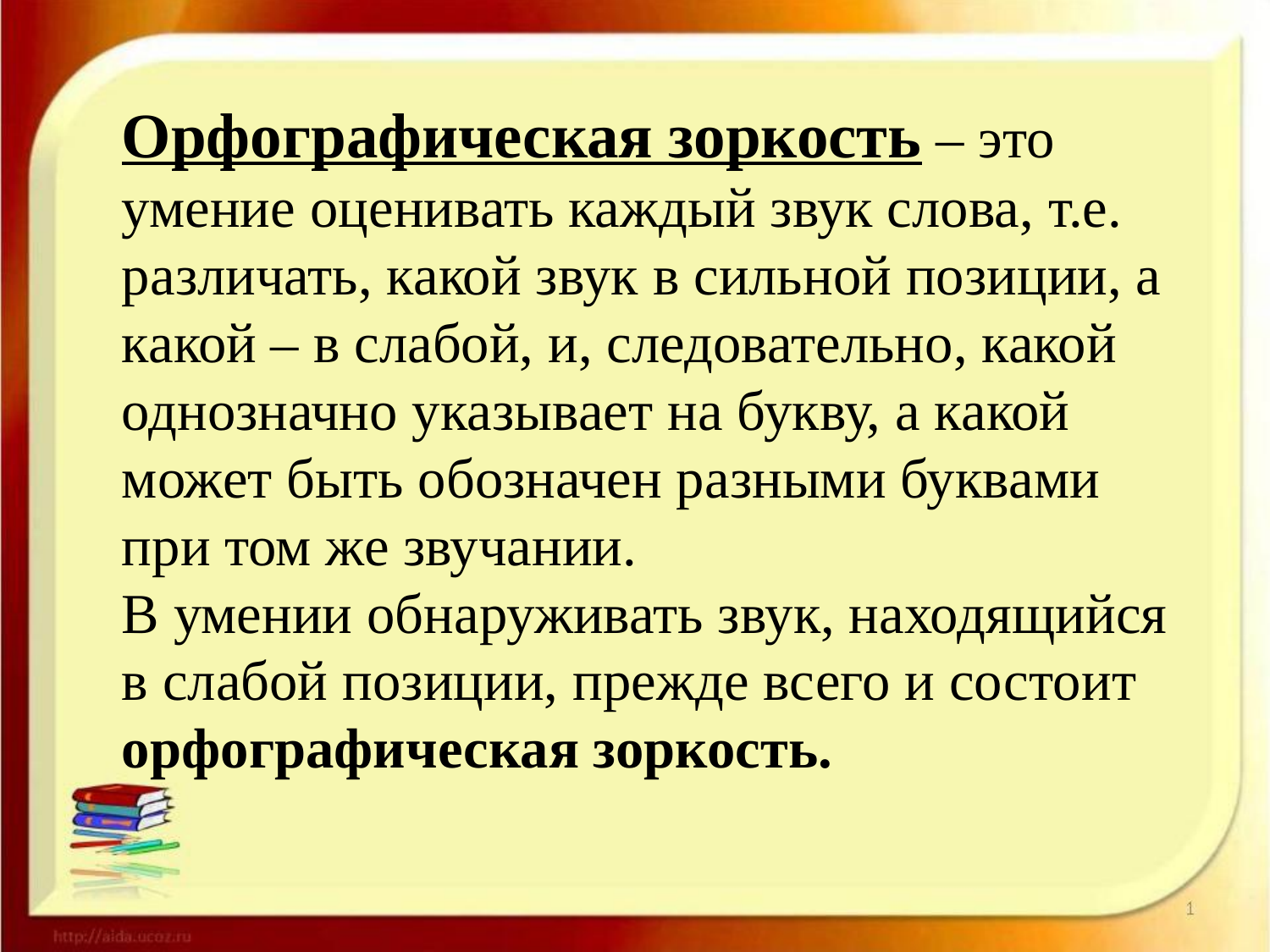

# Орфографическая зоркость – это умение оценивать каждый звук слова, т.е. различать, какой звук в сильной позиции, а какой – в слабой, и, следовательно, какой однозначно указывает на букву, а какой может быть обозначен разными буквами при том же звучании. В умении обнаруживать звук, находящийся в слабой позиции, прежде всего и состоит орфографическая зоркость.